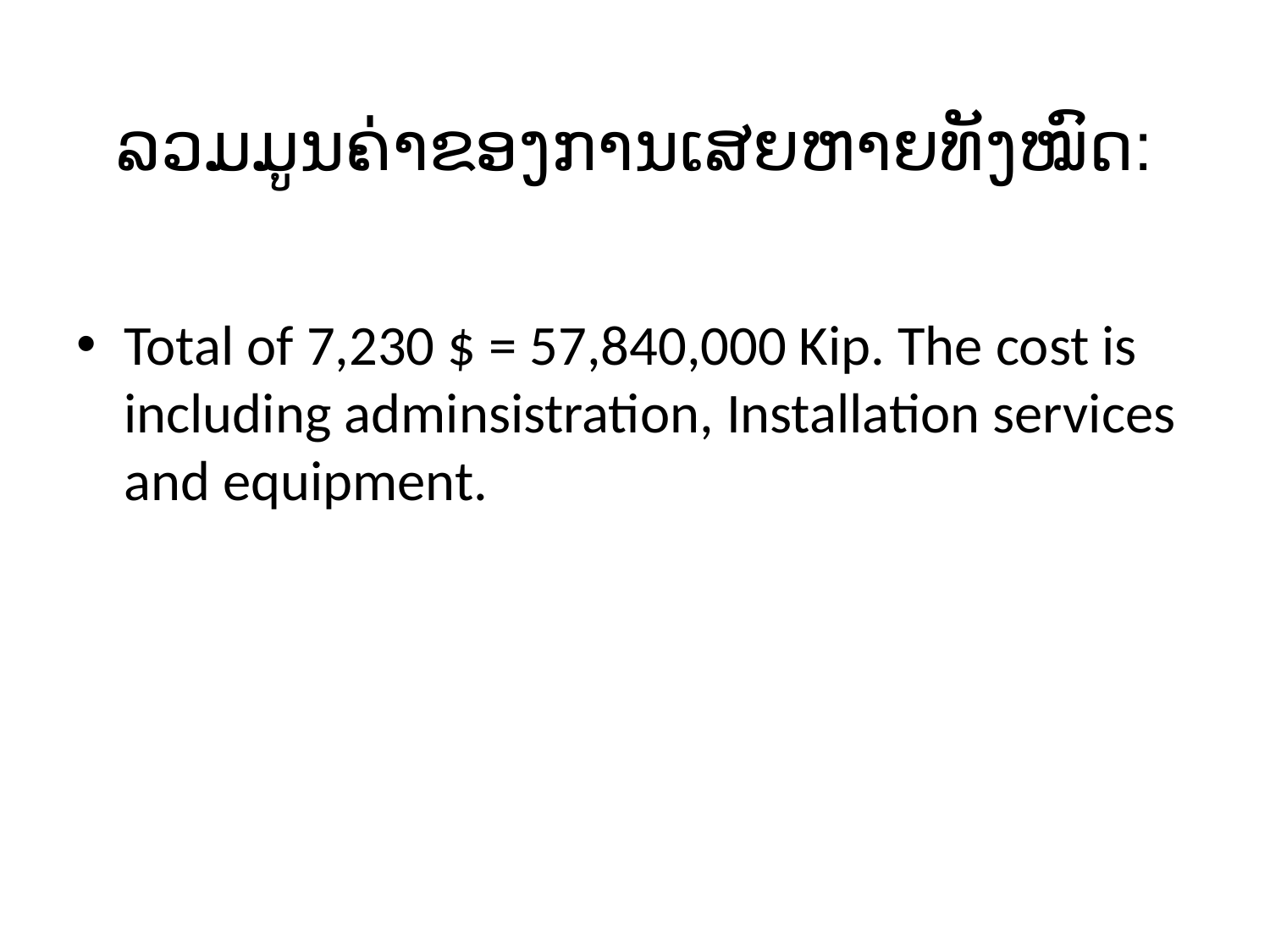

# ລວມມູນຄ່າຂອງການເສຍຫາຍທັງໝົດ:
Total of 7,230 $ = 57,840,000 Kip. The cost is including adminsistration, Installation services and equipment.